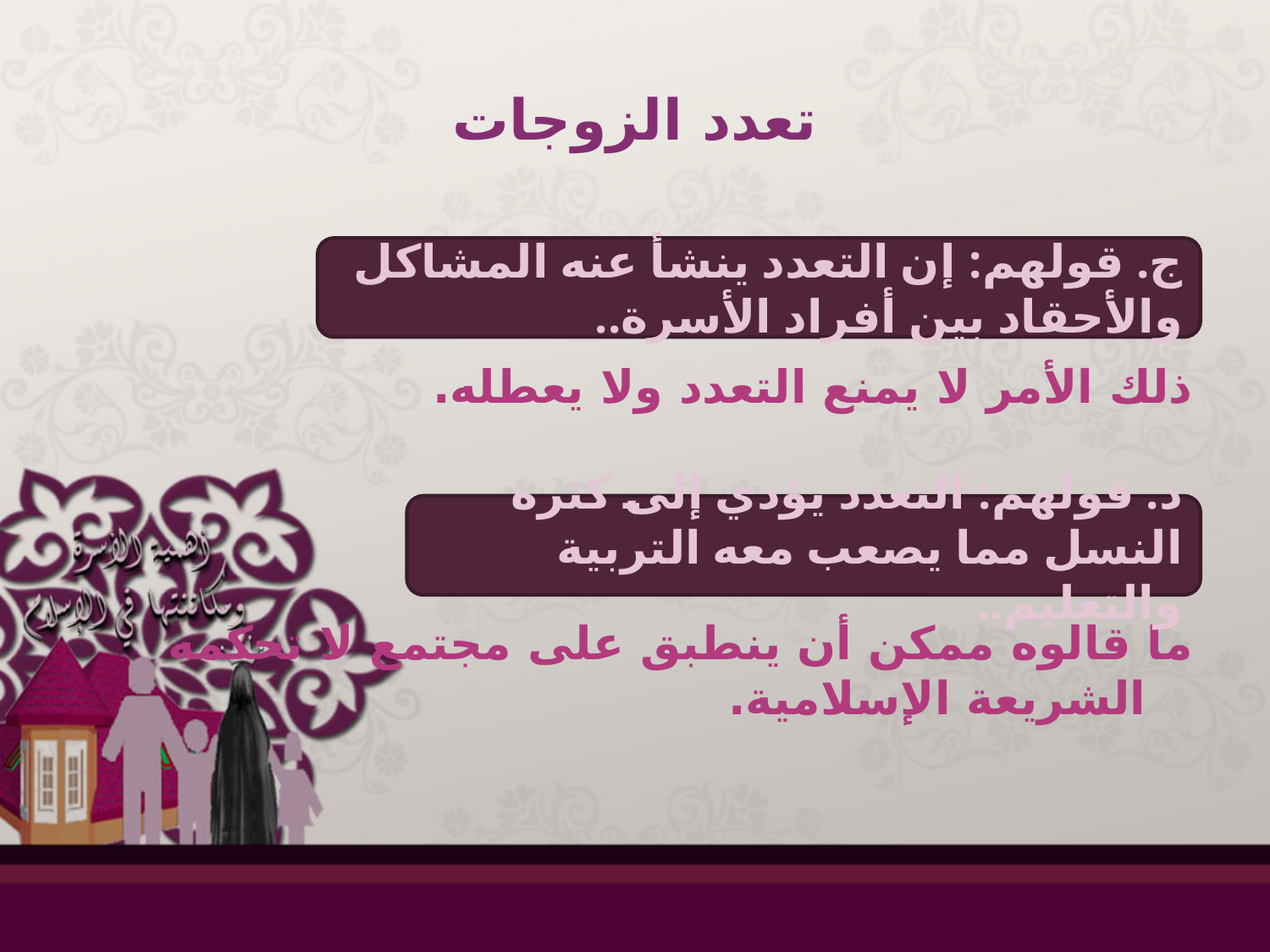

# تعدد الزوجات

ذلك الأمر لا يمنع التعدد ولا يعطله.

ما قالوه ممكن أن ينطبق على مجتمع لا تحكمه الشريعة الإسلامية.

ج. قولهم: إن التعدد ينشأ عنه المشاكل والأحقاد بين أفراد الأسرة..
د. قولهم: التعدد يؤدي إلى كثرة النسل مما يصعب معه التربية والتعليم..